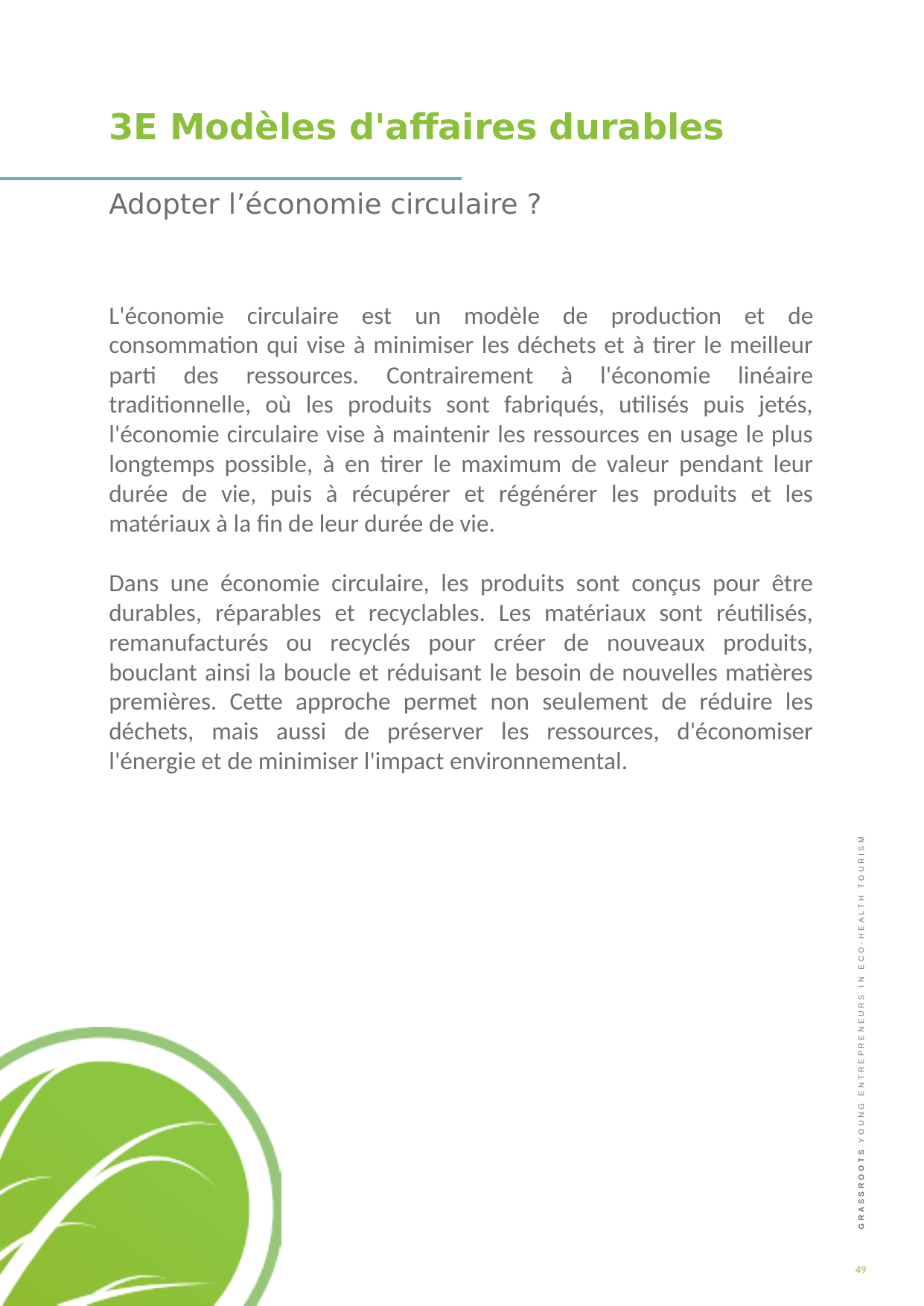

3E Modèles d'affaires durables
Adopter l’économie circulaire ?
L'économie circulaire est un modèle de production et de consommation qui vise à minimiser les déchets et à tirer le meilleur parti des ressources. Contrairement à l'économie linéaire traditionnelle, où les produits sont fabriqués, utilisés puis jetés, l'économie circulaire vise à maintenir les ressources en usage le plus longtemps possible, à en tirer le maximum de valeur pendant leur durée de vie, puis à récupérer et régénérer les produits et les matériaux à la fin de leur durée de vie.

Dans une économie circulaire, les produits sont conçus pour être durables, réparables et recyclables. Les matériaux sont réutilisés, remanufacturés ou recyclés pour créer de nouveaux produits, bouclant ainsi la boucle et réduisant le besoin de nouvelles matières premières. Cette approche permet non seulement de réduire les déchets, mais aussi de préserver les ressources, d'économiser l'énergie et de minimiser l'impact environnemental.

49